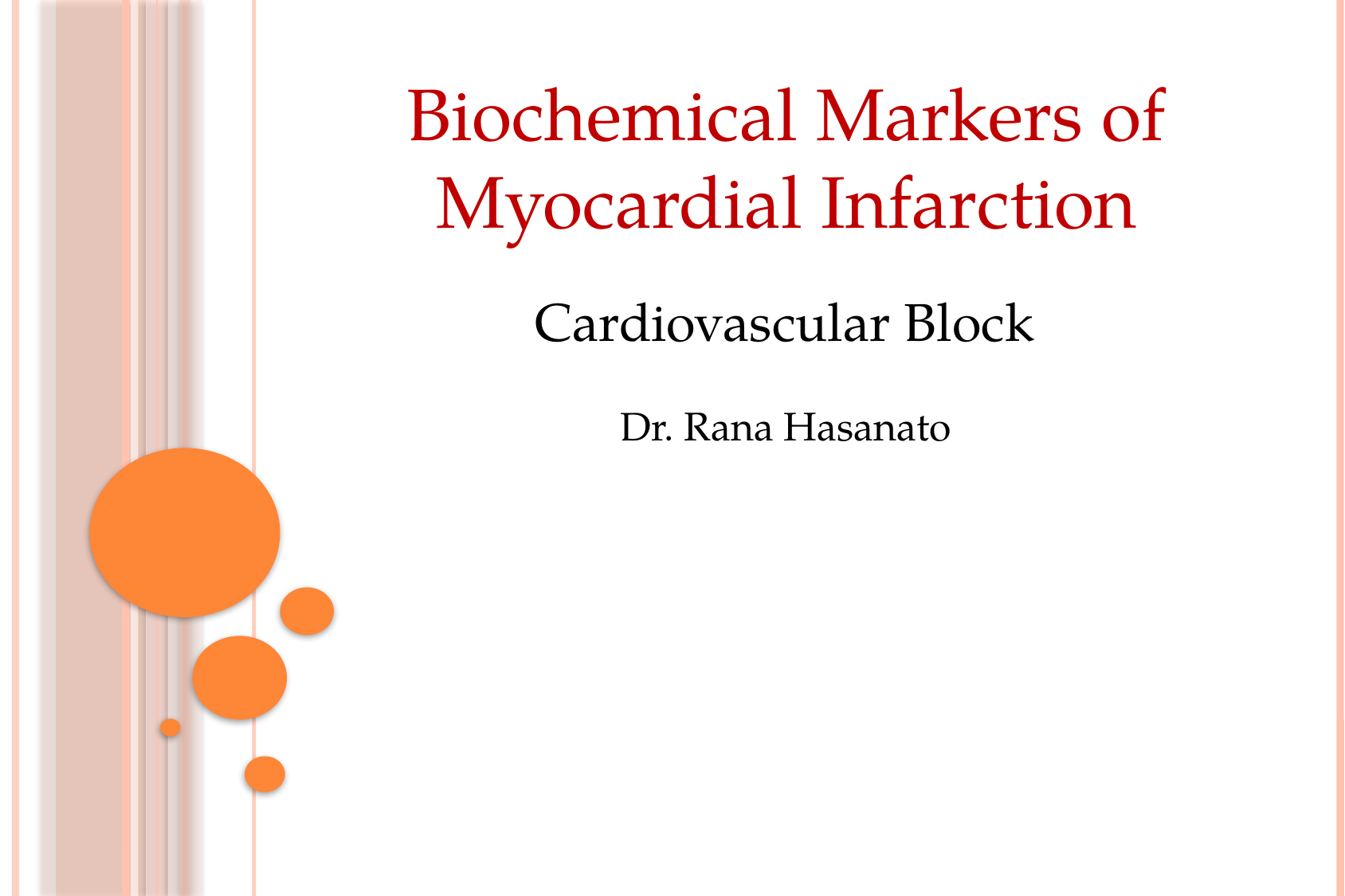

Biochemical Markers of
Myocardial Infarction
Cardiovascular Block
Dr. Rana Hasanato